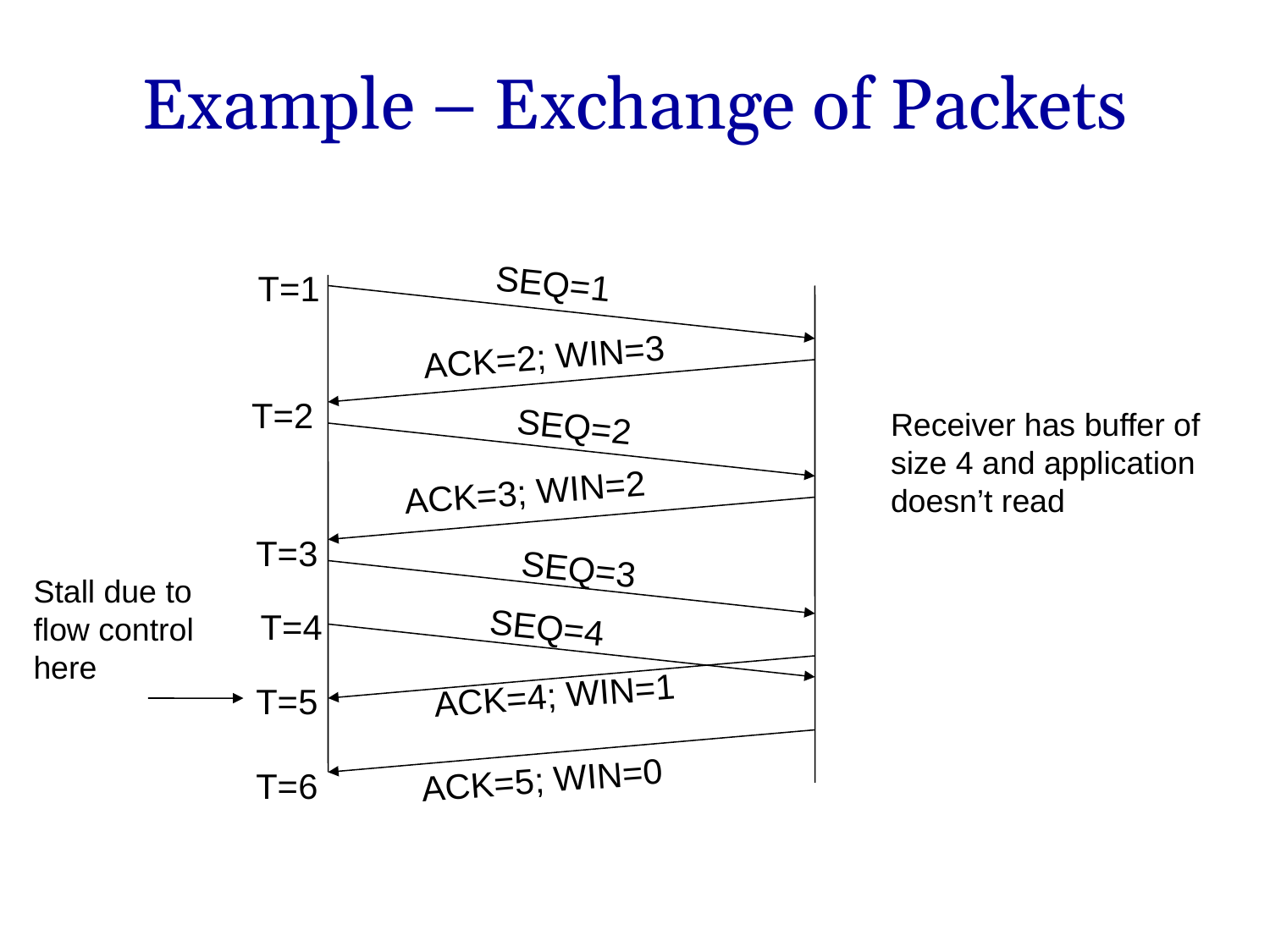

# Example – Exchange of Packets
SEQ=1
T=1

ACK=2; WIN=3

T=2
SEQ=2
Receiver has buffer of size 4 and application doesn’t read

ACK=3; WIN=2

T=3
SEQ=3

Stall due to flow control here
T=4
SEQ=4

ACK=4; WIN=1
T=5

ACK=5; WIN=0
T=6